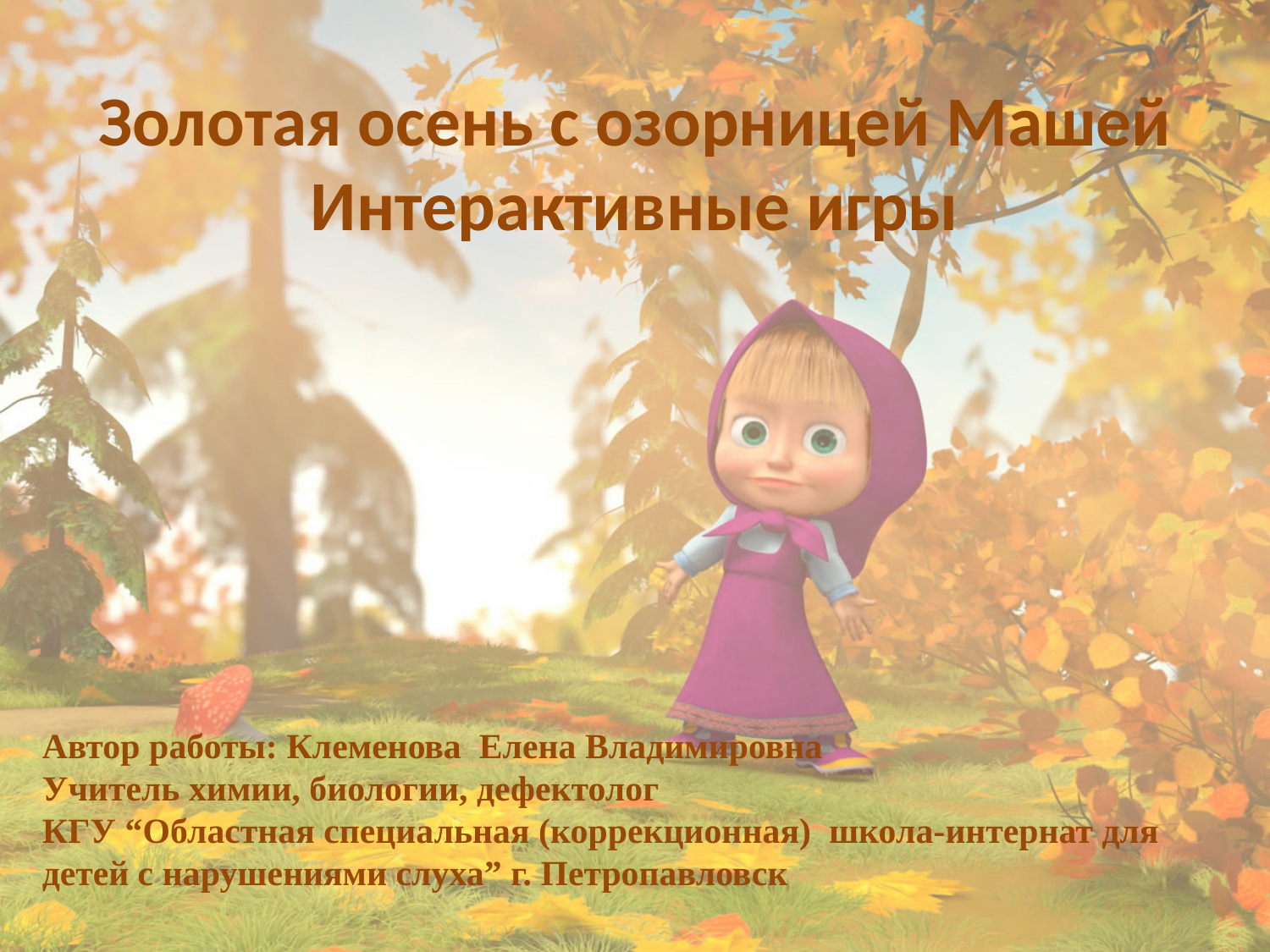

Золотая осень с озорницей Машей
Интерактивные игры
Автор работы: Клеменова  Елена Владимировна
Учитель химии, биологии, дефектолог
КГУ “Областная специальная (коррекционная)  школа-интернат для детей с нарушениями слуха” г. Петропавловск